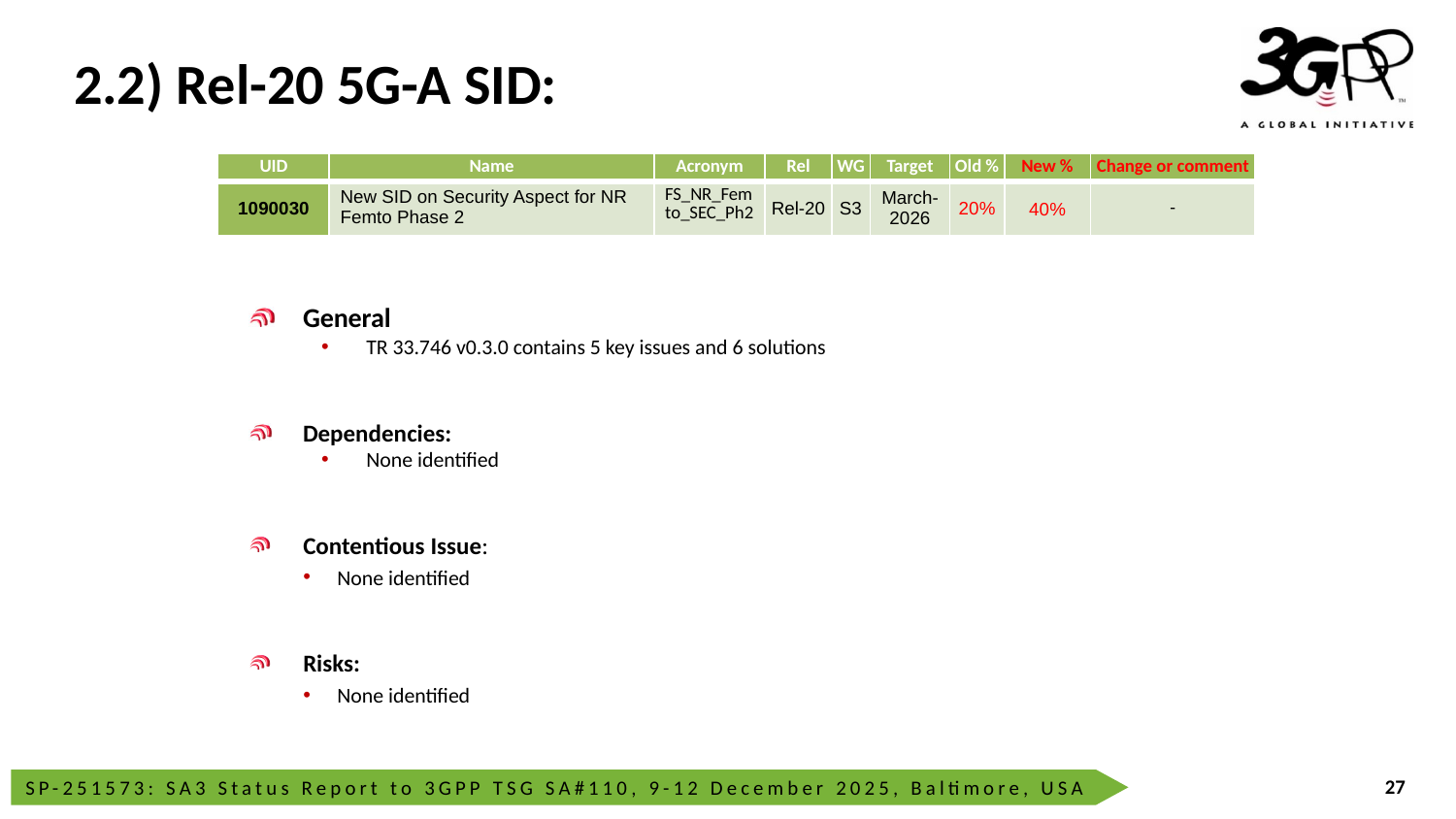

2.2) Rel-20 5G-A SID:
| UID | Name | Acronym | Rel | WG | Target | Old % | New % | Change or comment |
| --- | --- | --- | --- | --- | --- | --- | --- | --- |
| 1090030 | New SID on Security Aspect for NR Femto Phase 2 | FS\_NR\_Femto\_SEC\_Ph2 | Rel-20 | S3 | March-2026 | 20% | 40% | - |
General
TR 33.746 v0.3.0 contains 5 key issues and 6 solutions

Dependencies:
None identified

Contentious Issue:
None identified

Risks:
None identified